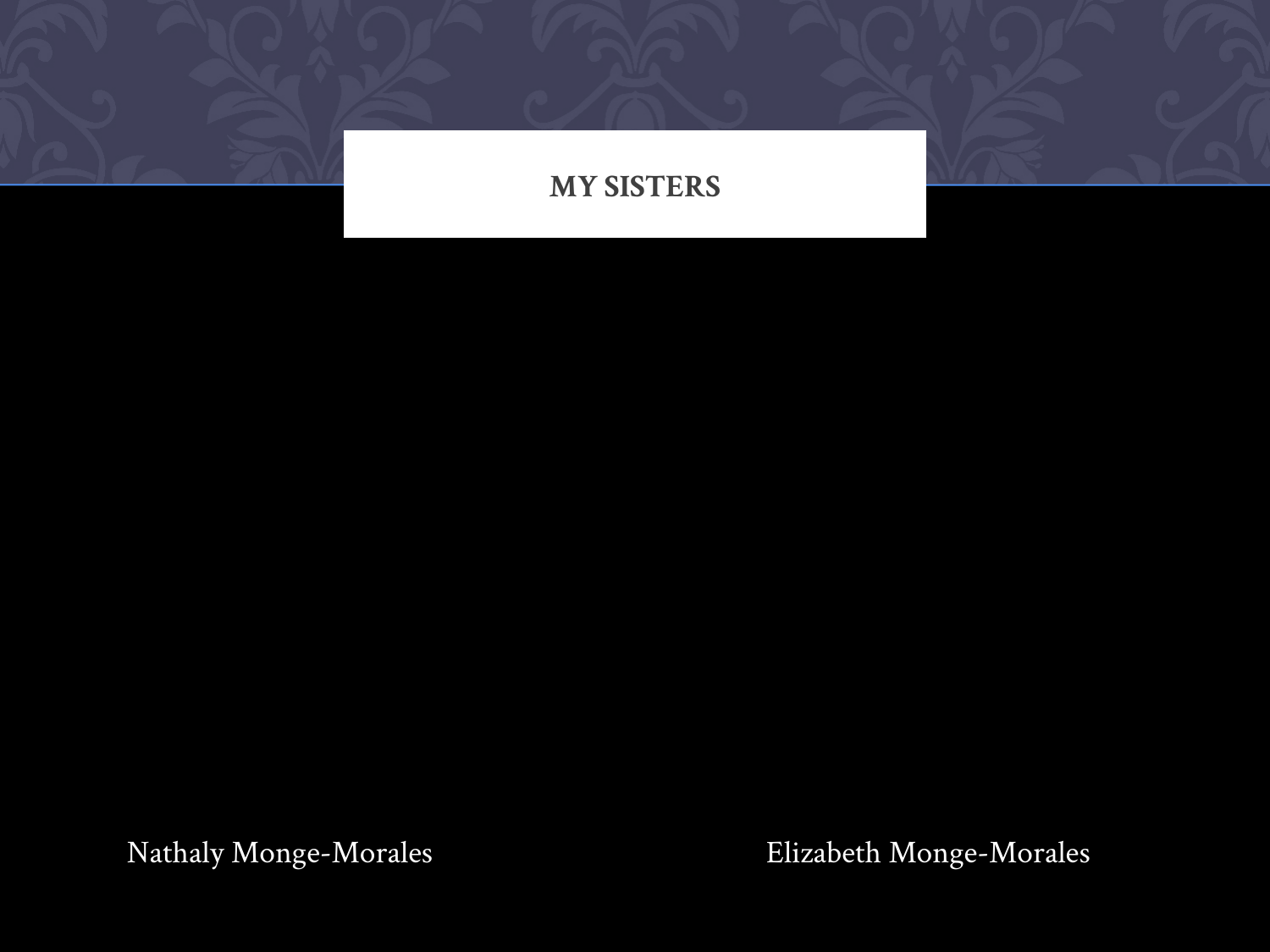

# MY sisters
Nathaly Monge-Morales
Elizabeth Monge-Morales